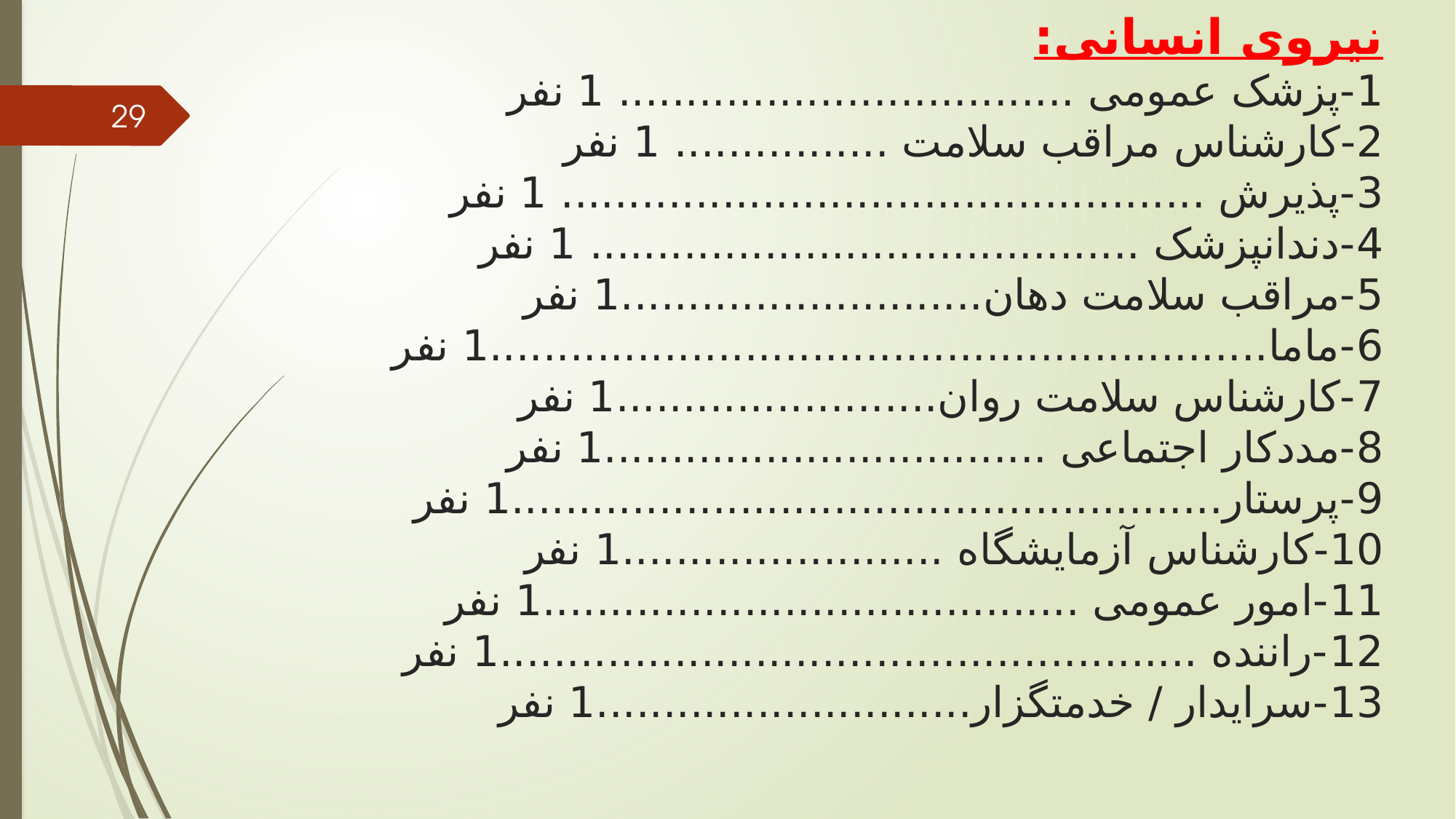

# نیروی انسانی: 1-پزشک عمومی .................................. 1 نفر 2-کارشناس مراقب سلامت ................ 1 نفر 3-پذیرش ................................................ 1 نفر 4-دندانپزشک ......................................... 1 نفر 5-مراقب سلامت دهان...........................1 نفر 6-ماما..........................................................1 نفر 7-کارشناس سلامت روان........................1 نفر 8-مددکار اجتماعی .................................1 نفر 9-پرستار.....................................................1 نفر 10-کارشناس آزمایشگاه ........................1 نفر 11-امور عمومی ........................................1 نفر 12-راننده ....................................................1 نفر 13-سرایدار / خدمتگزار............................1 نفر
29